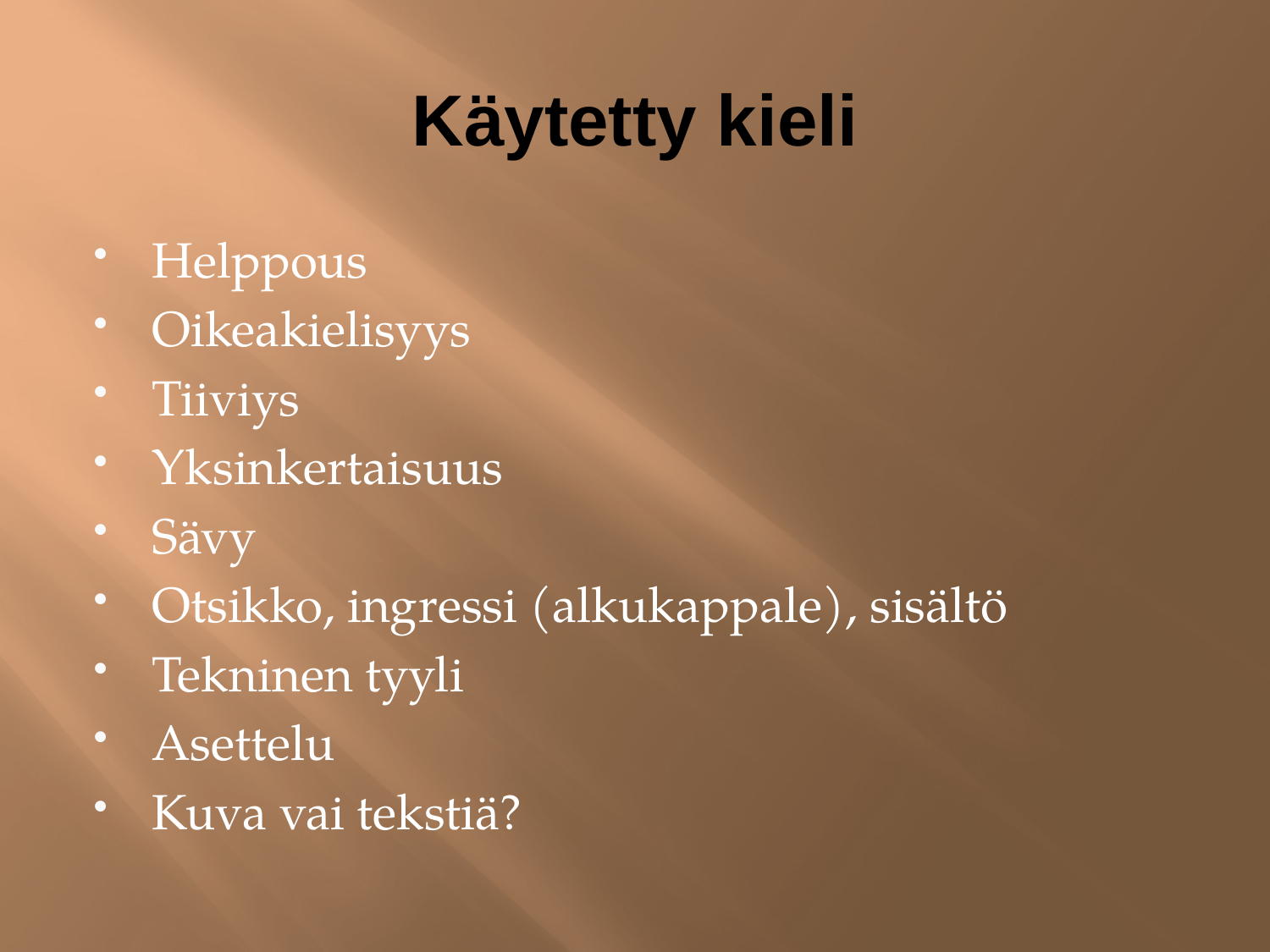

# Käytetty kieli
Helppous
Oikeakielisyys
Tiiviys
Yksinkertaisuus
Sävy
Otsikko, ingressi (alkukappale), sisältö
Tekninen tyyli
Asettelu
Kuva vai tekstiä?